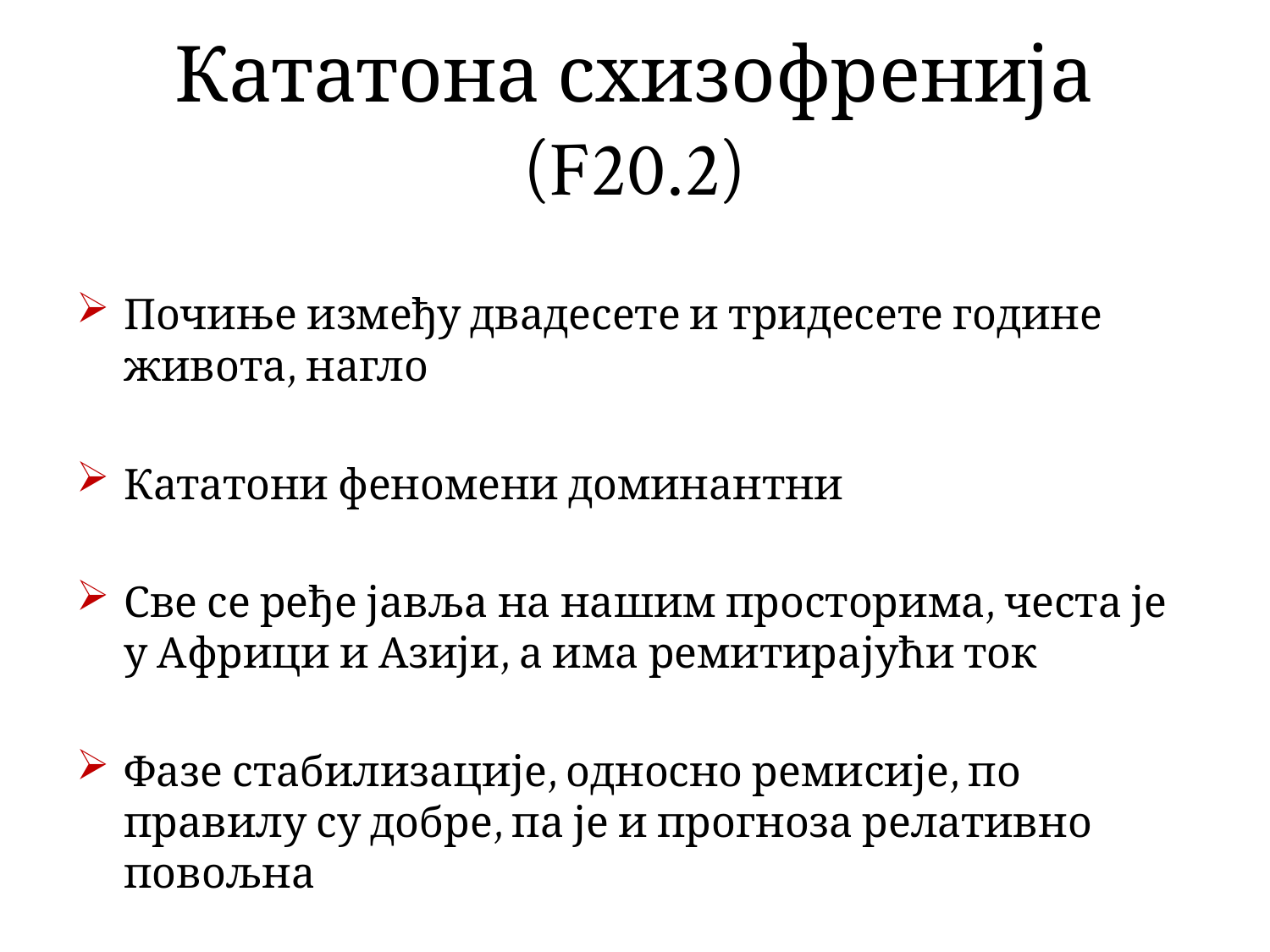

# Кататона схизофренија (F20.2)

Почиње између двадесете и тридесете године живота, нагло

Кататони феномени доминантни

Све се ређе јавља на нашим просторима, честа је у Африци и Азији, а има ремитирајући ток

Фазе стабилизације, односно ремисије, по правилу су добре, па је и прогноза релативно повољна